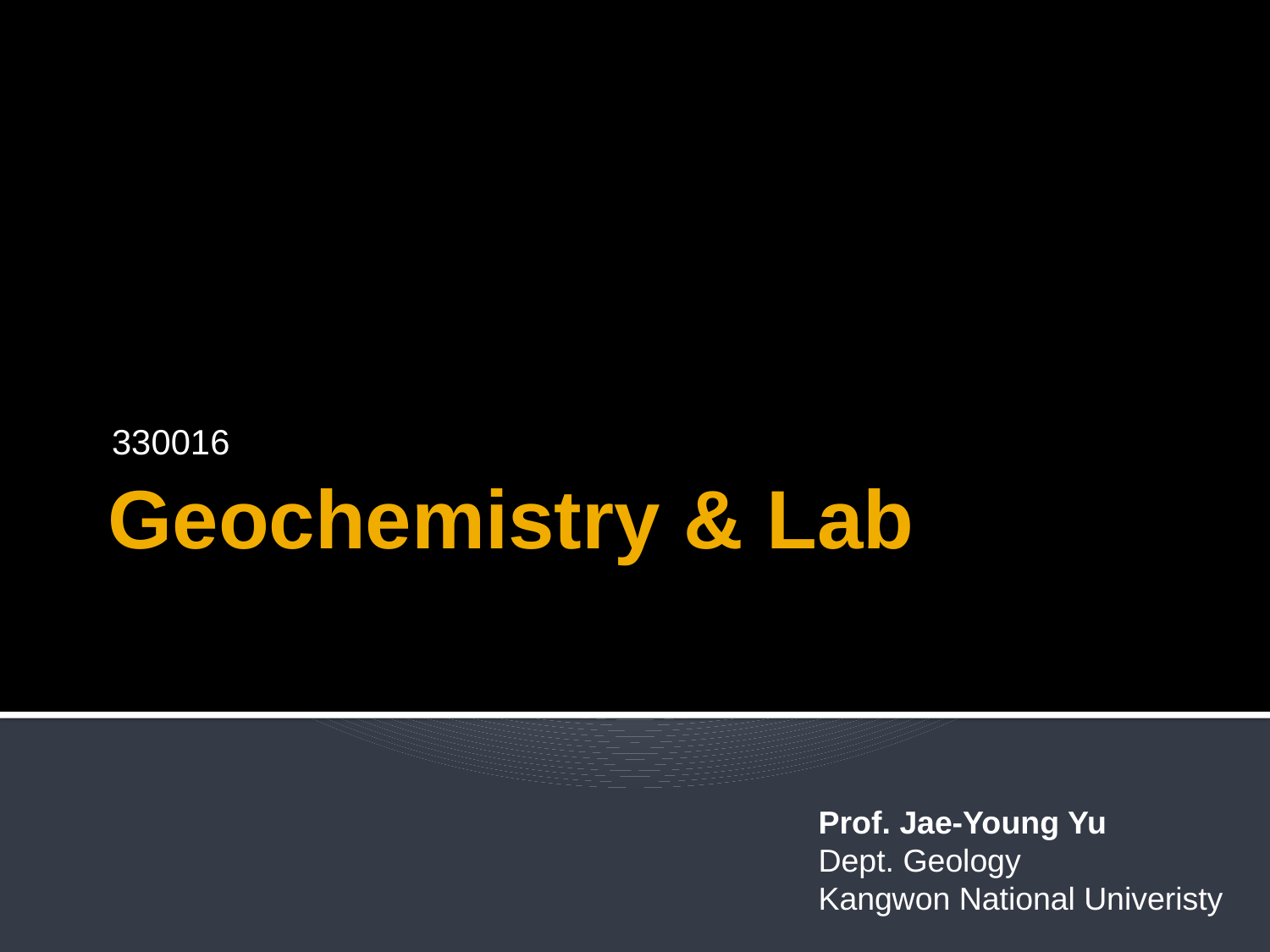

330016
# Geochemistry & Lab
Prof. Jae-Young Yu
Dept. Geology
Kangwon National Univeristy